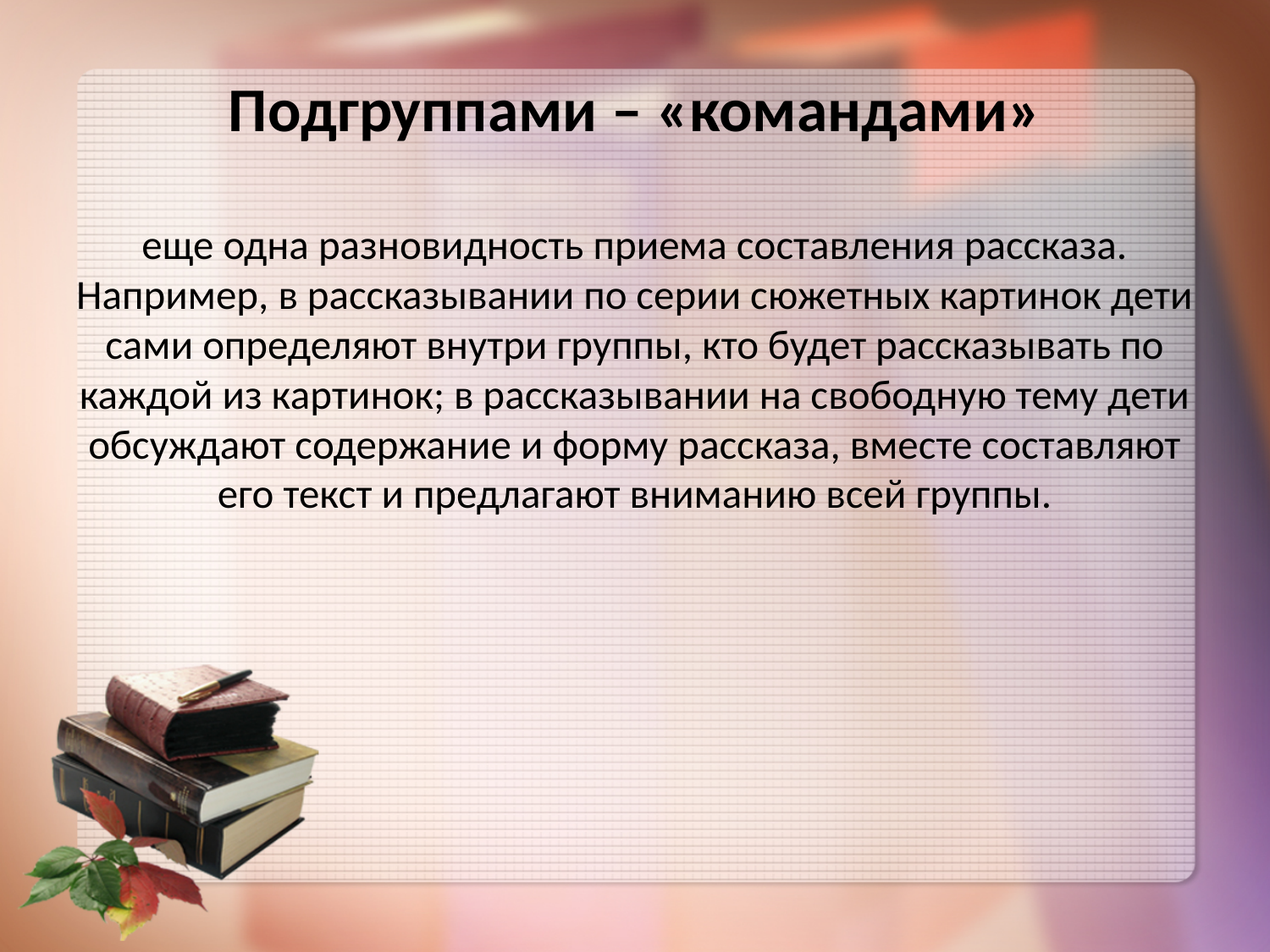

# Подгруппами – «командами» еще одна разновидность приема составления рассказа. Например, в рассказывании по серии сюжетных картинок дети сами определяют внутри группы, кто будет рассказывать по каждой из картинок; в рассказывании на свободную тему дети обсуждают содержание и форму рассказа, вместе составляют его текст и предлагают вниманию всей группы.